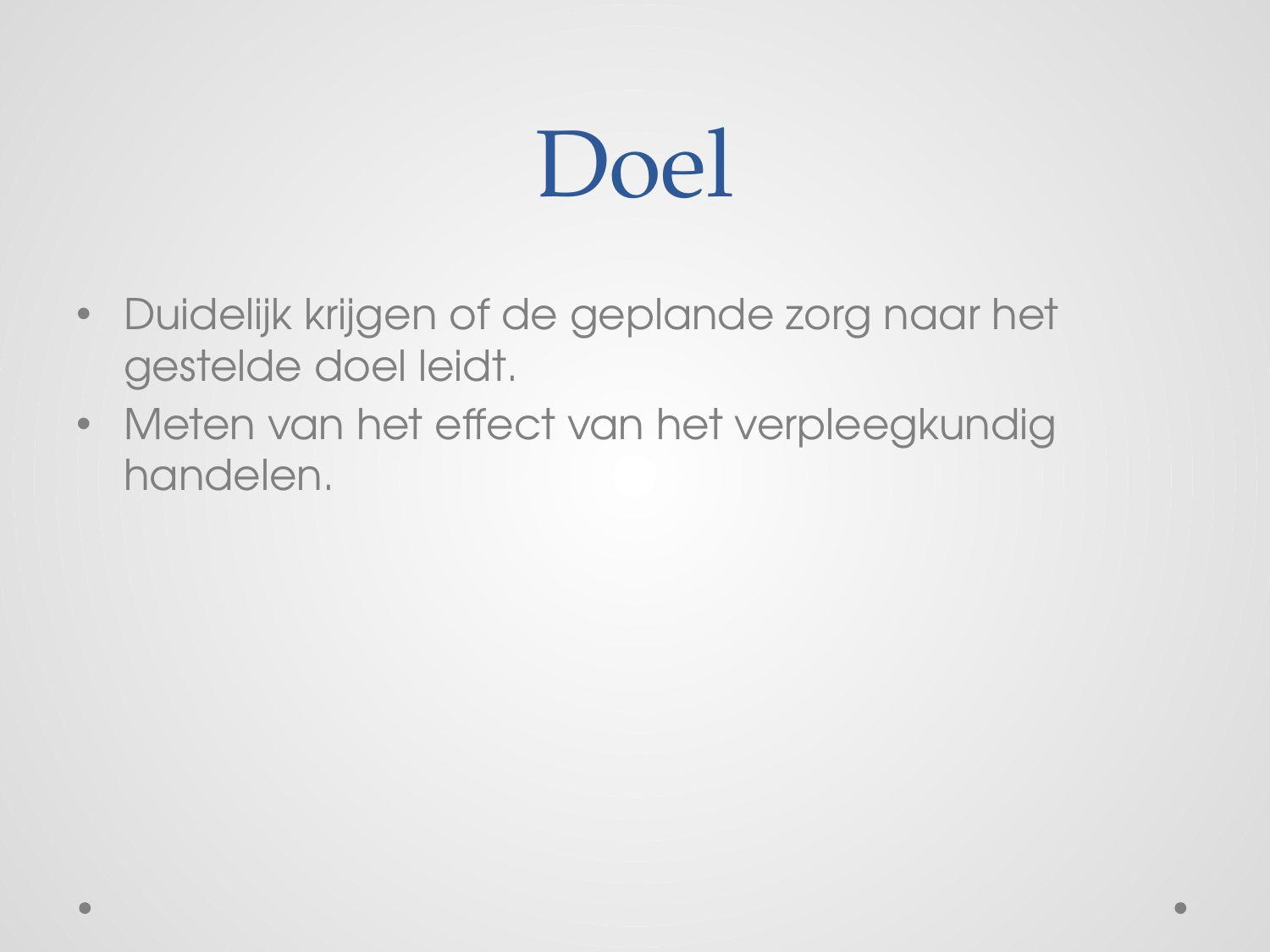

# Doel

Duidelijk krijgen of de geplande zorg naar het gestelde doel leidt.
Meten van het effect van het verpleegkundig handelen.